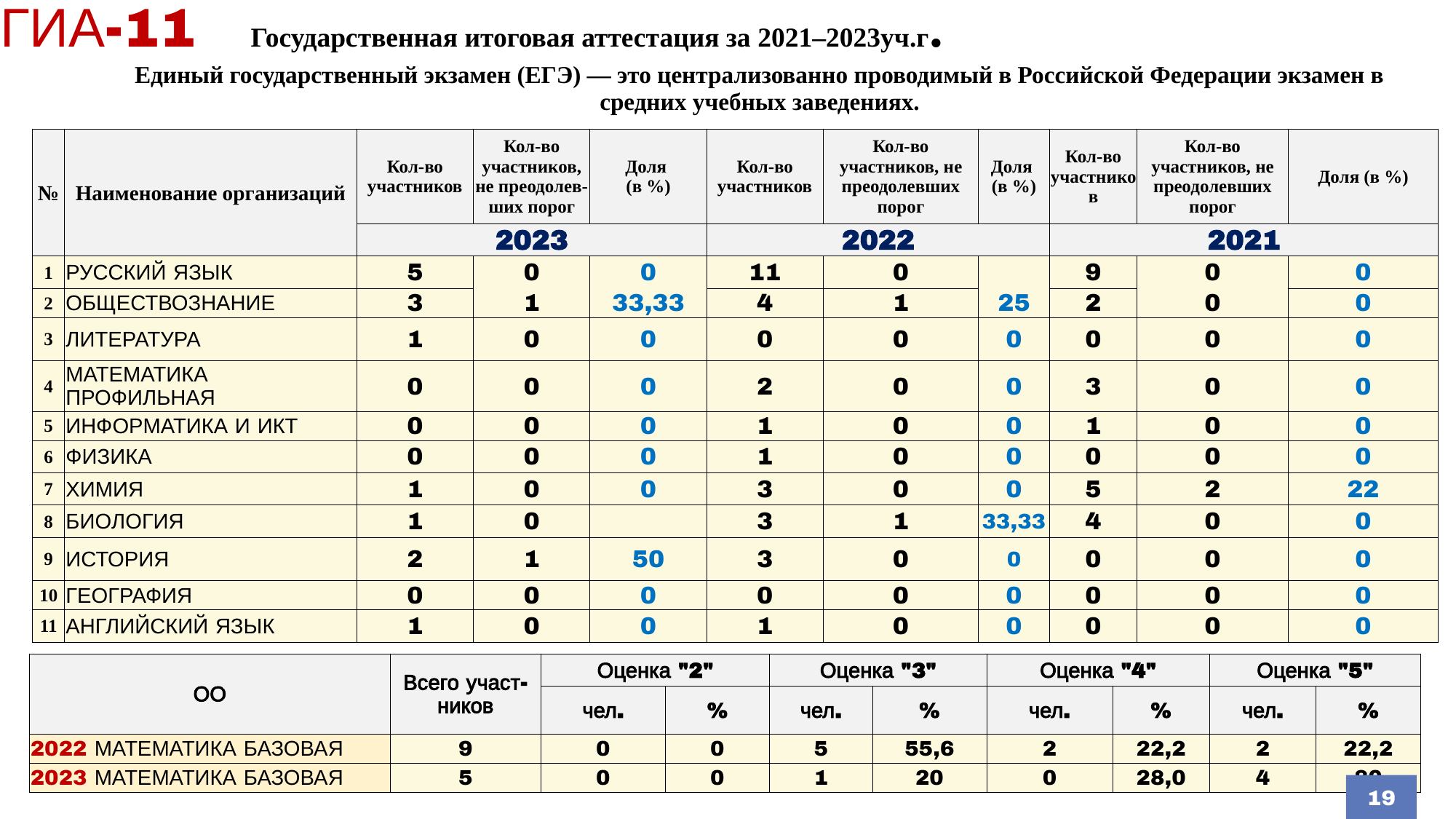

ГИА-11   Государственная итоговая аттестация за 2021–2023уч.г.

# Единый государственный экзамен (ЕГЭ) — это централизованно проводимый в Российской Федерации экзамен в средних учебных заведениях.
| № | Наименование организаций | Кол-во участников | Кол-во участников, не преодолев-ших порог | Доля (в %) | Кол-во участников | Кол-во участников, не преодолевших порог | Доля (в %) | Кол-во участников | Кол-во участников, не преодолевших порог | Доля (в %) |
| --- | --- | --- | --- | --- | --- | --- | --- | --- | --- | --- |
|  |  | 2023 |  |  | 2022 |  |  | 2021 |  |  |
| 1 | РУССКИЙ ЯЗЫК | 5 | 0 | 0 | 11 | 0 |  | 9 | 0 | 0 |
| 2 | ОБЩЕСТВОЗНАНИЕ | 3 | 1 | 33,33 | 4 | 1 | 25 | 2 | 0 | 0 |
| 3 | ЛИТЕРАТУРА | 1 | 0 | 0 | 0 | 0 | 0 | 0 | 0 | 0 |
| 4 | МАТЕМАТИКА ПРОФИЛЬНАЯ | 0 | 0 | 0 | 2 | 0 | 0 | 3 | 0 | 0 |
| 5 | ИНФОРМАТИКА И ИКТ | 0 | 0 | 0 | 1 | 0 | 0 | 1 | 0 | 0 |
| 6 | ФИЗИКА | 0 | 0 | 0 | 1 | 0 | 0 | 0 | 0 | 0 |
| 7 | ХИМИЯ | 1 | 0 | 0 | 3 | 0 | 0 | 5 | 2 | 22 |
| 8 | БИОЛОГИЯ | 1 | 0 |  | 3 | 1 | 33,33 | 4 | 0 | 0 |
| 9 | ИСТОРИЯ | 2 | 1 | 50 | 3 | 0 | 0 | 0 | 0 | 0 |
| 10 | ГЕОГРАФИЯ | 0 | 0 | 0 | 0 | 0 | 0 | 0 | 0 | 0 |
| 11 | АНГЛИЙСКИЙ ЯЗЫК | 1 | 0 | 0 | 1 | 0 | 0 | 0 | 0 | 0 |
| ОО | Всего участ-ников | Оценка "2" |  | Оценка "3" |  | Оценка "4" |  | Оценка "5" |  |
| --- | --- | --- | --- | --- | --- | --- | --- | --- | --- |
|  |  | чел. | % | чел. | % | чел. | % | чел. | % |
| 2022 МАТЕМАТИКА БАЗОВАЯ | 9 | 0 | 0 | 5 | 55,6 | 2 | 22,2 | 2 | 22,2 |
| 2023 МАТЕМАТИКА БАЗОВАЯ | 5 | 0 | 0 | 1 | 20 | 0 | 28,0 | 4 | 80 |
19